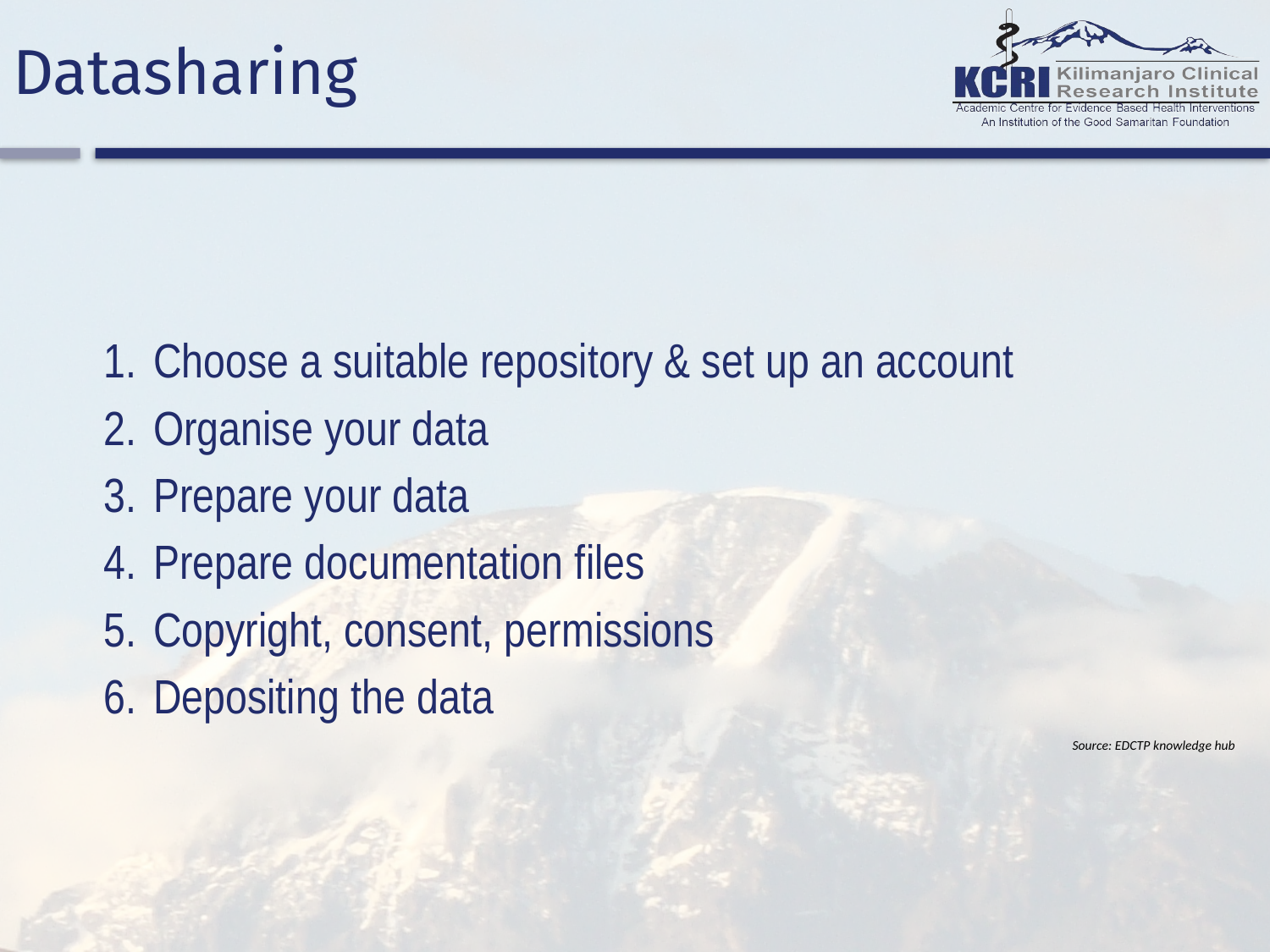

# Datasharing
Choose a suitable repository & set up an account
Organise your data
Prepare your data
Prepare documentation files
Copyright, consent, permissions
Depositing the data

Source: EDCTP knowledge hub